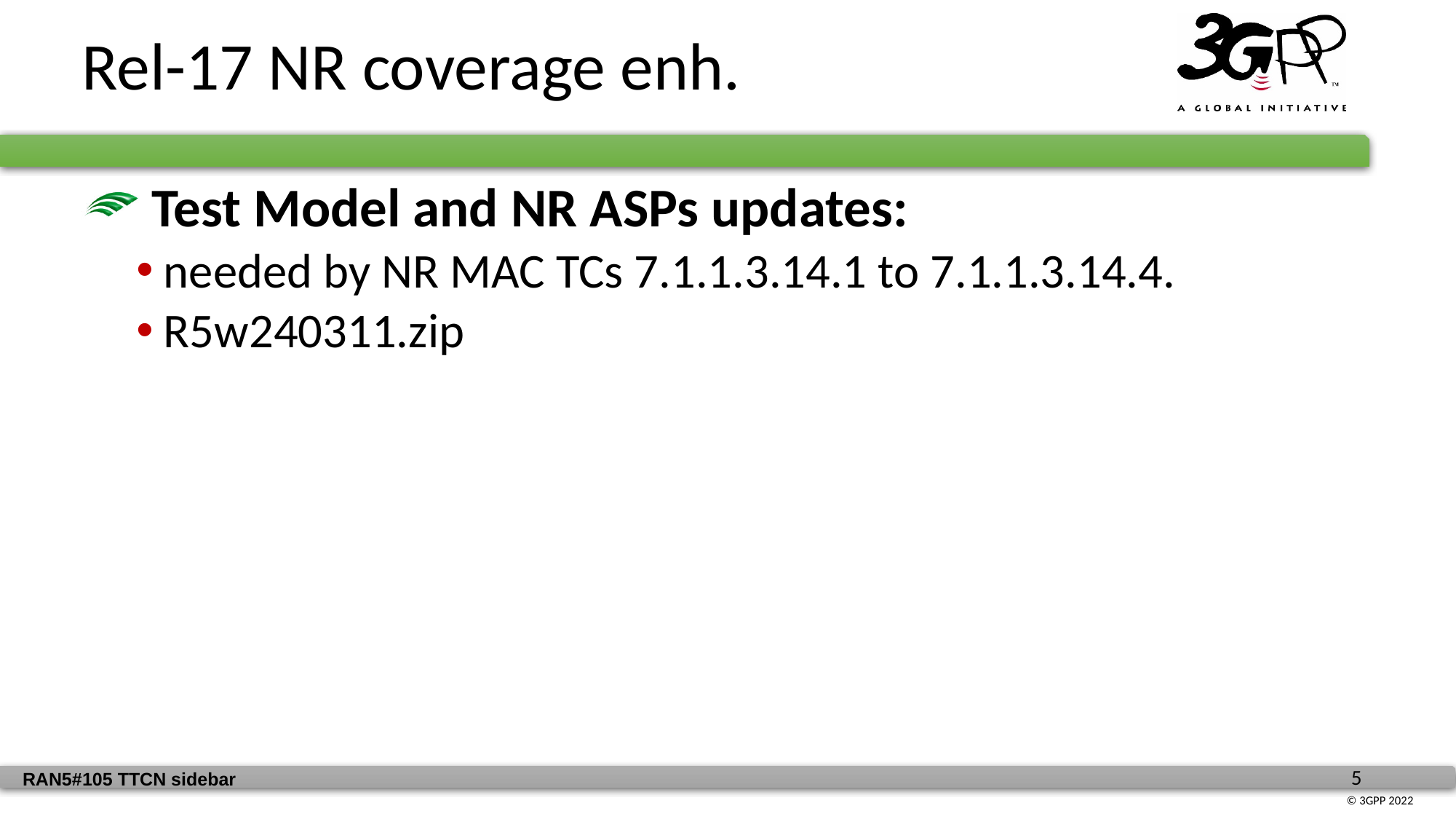

Rel-17 NR coverage enh.
 Test Model and NR ASPs updates:
needed by NR MAC TCs 7.1.1.3.14.1 to 7.1.1.3.14.4.
R5w240311.zip